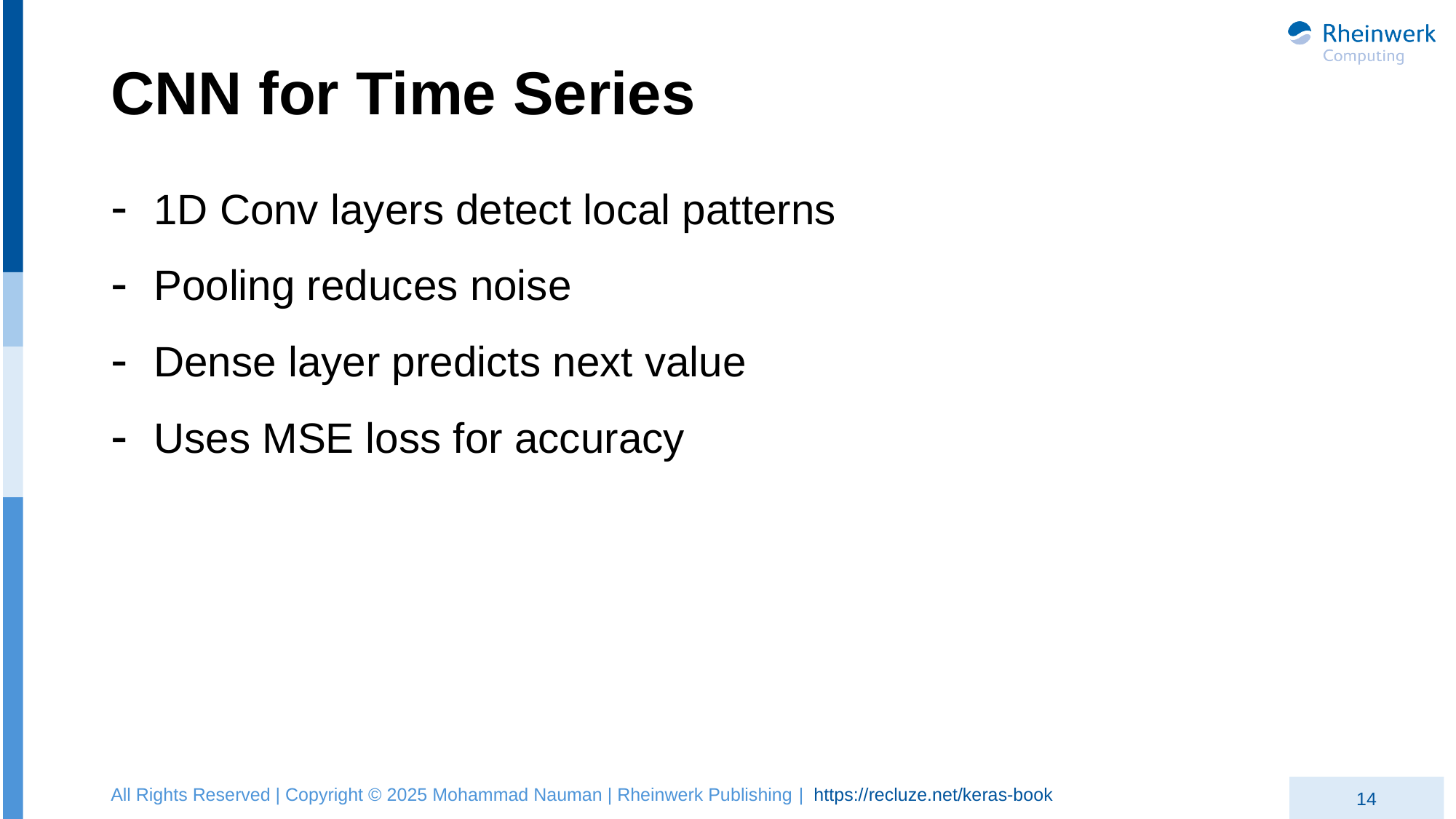

# CNN for Time Series
1D Conv layers detect local patterns
Pooling reduces noise
Dense layer predicts next value
Uses MSE loss for accuracy